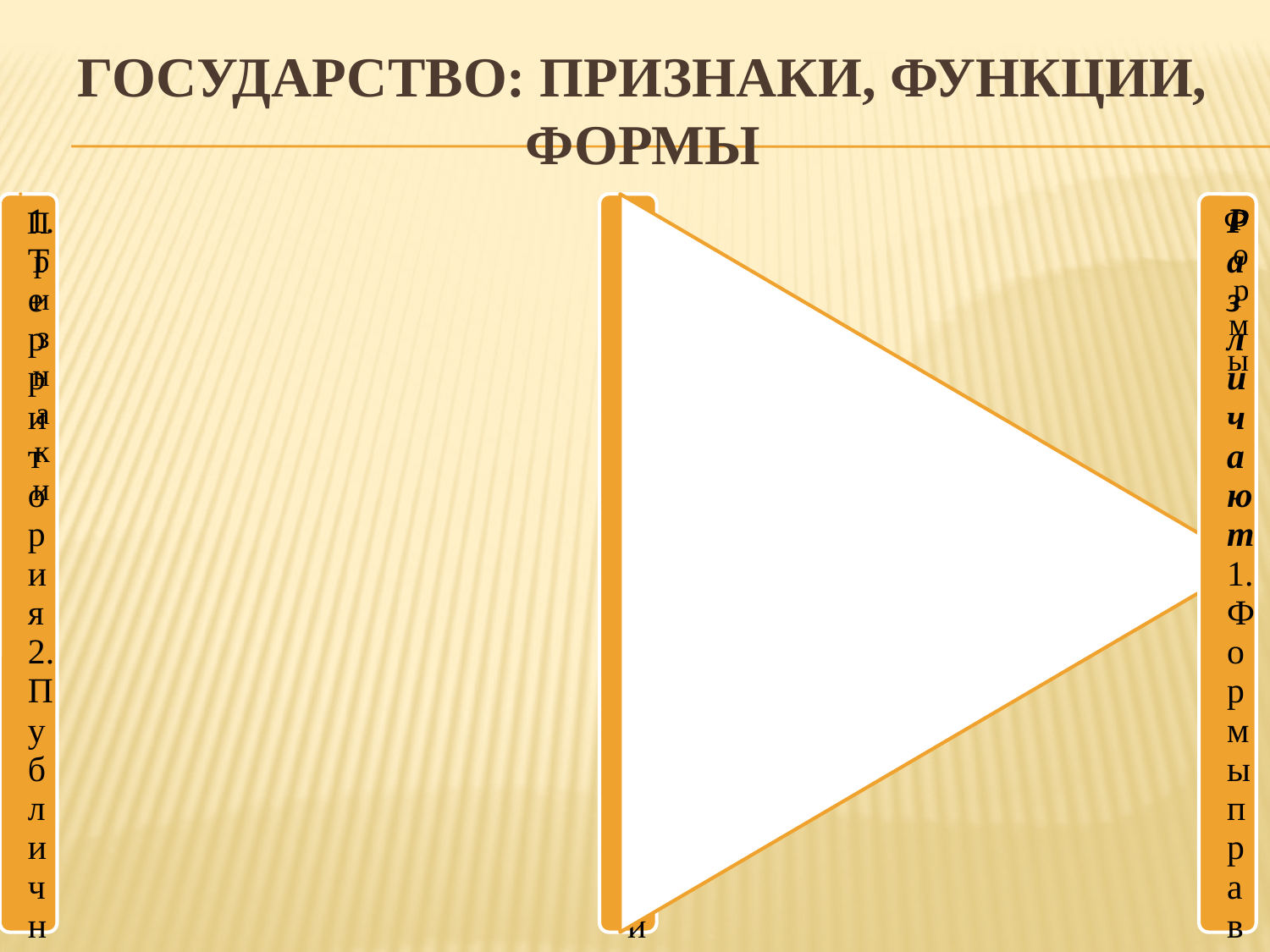

# Государство: признаки, функции, формы
Признаки
Функции
Формы